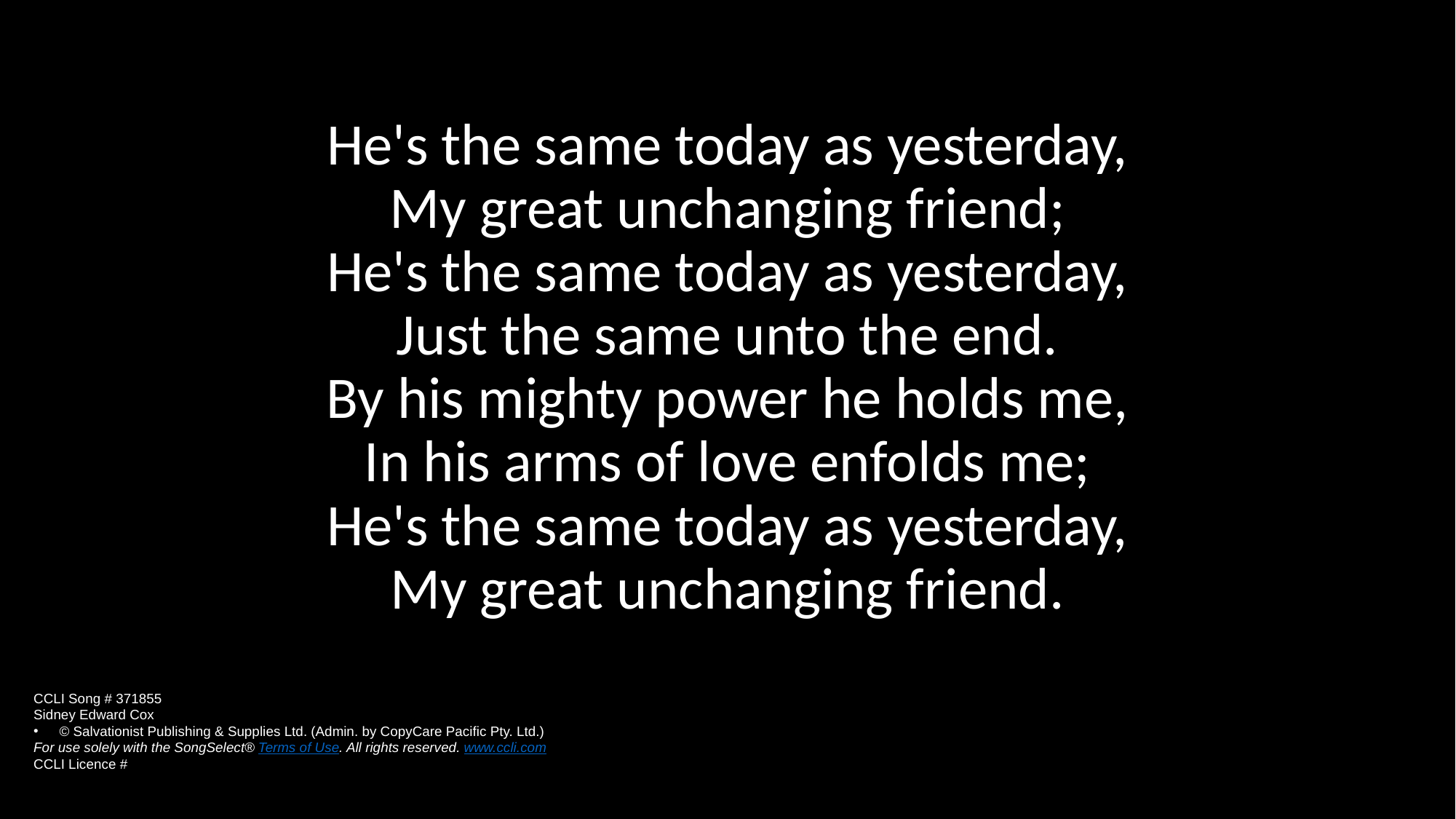

He's the same today as yesterday,
My great unchanging friend;
He's the same today as yesterday,
Just the same unto the end.
By his mighty power he holds me,
In his arms of love enfolds me;
He's the same today as yesterday,
My great unchanging friend.
CCLI Song # 371855
Sidney Edward Cox
© Salvationist Publishing & Supplies Ltd. (Admin. by CopyCare Pacific Pty. Ltd.)
For use solely with the SongSelect® Terms of Use. All rights reserved. www.ccli.com
CCLI Licence #